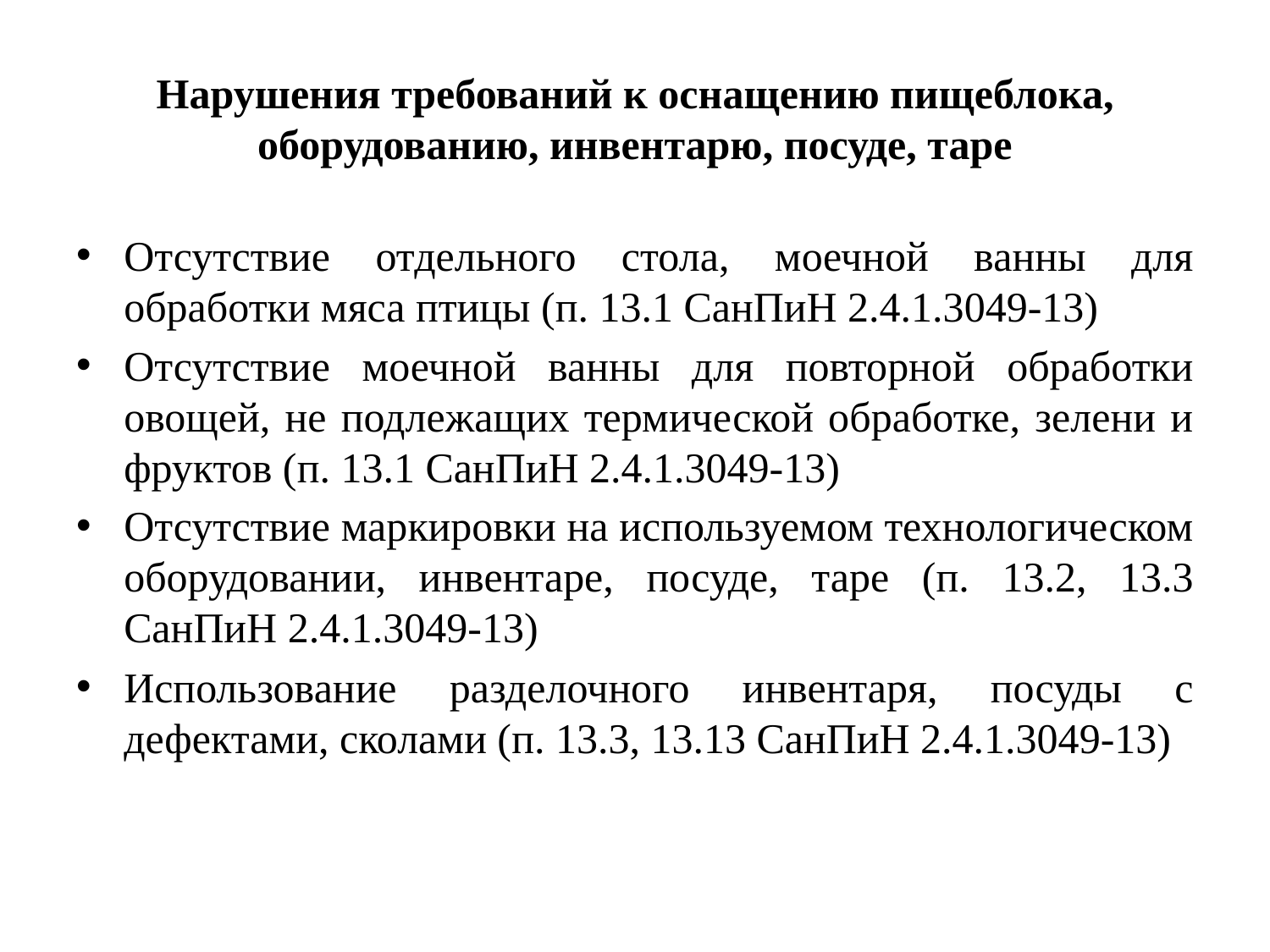

# Нарушения требований к оснащению пищеблока, оборудованию, инвентарю, посуде, таре
Отсутствие отдельного стола, моечной ванны для обработки мяса птицы (п. 13.1 СанПиН 2.4.1.3049-13)
Отсутствие моечной ванны для повторной обработки овощей, не подлежащих термической обработке, зелени и фруктов (п. 13.1 СанПиН 2.4.1.3049-13)
Отсутствие маркировки на используемом технологическом оборудовании, инвентаре, посуде, таре (п. 13.2, 13.3 СанПиН 2.4.1.3049-13)
Использование разделочного инвентаря, посуды с дефектами, сколами (п. 13.3, 13.13 СанПиН 2.4.1.3049-13)